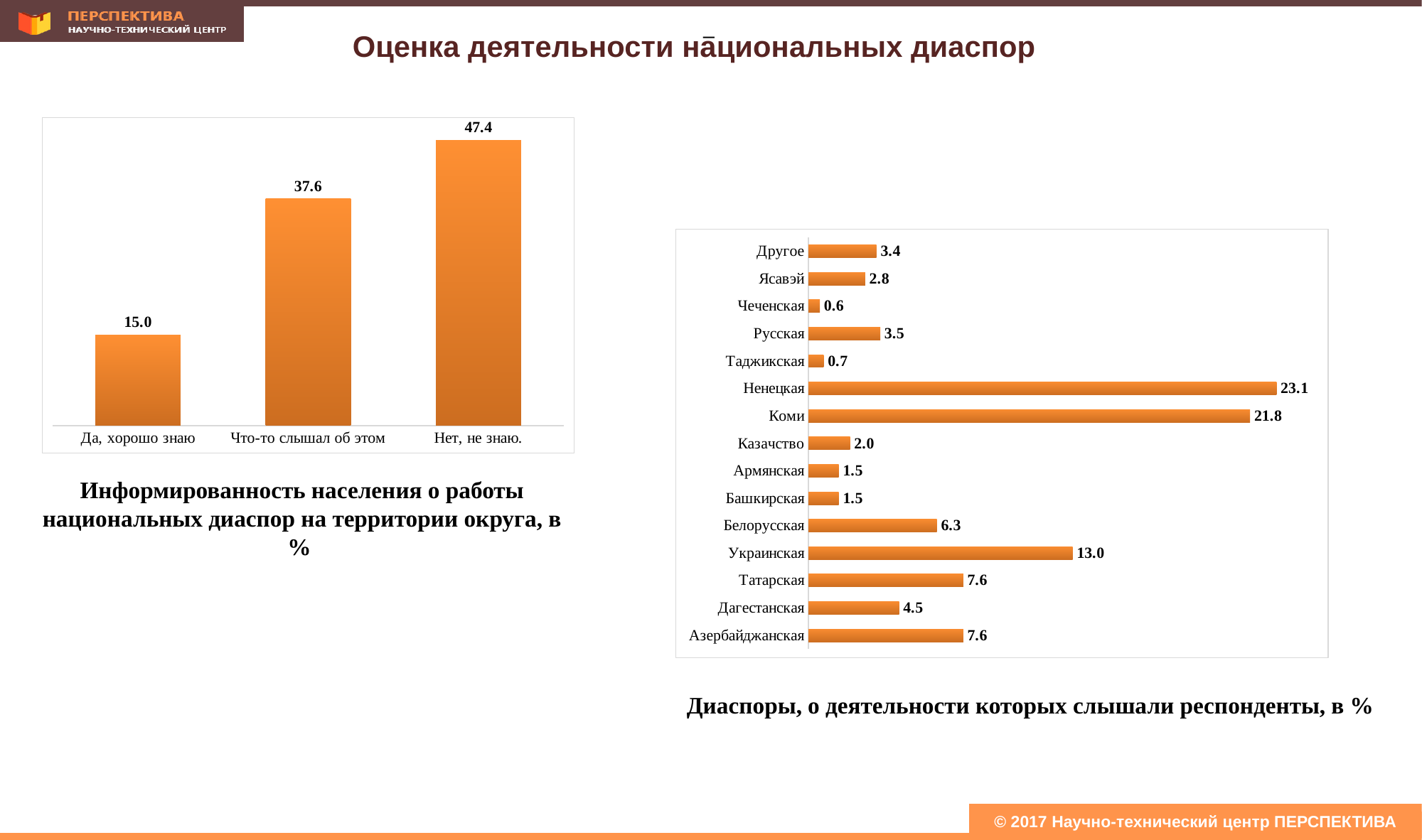

Оценка деятельности национальных диаспор

–

### Chart

| Category |  |
|---|---|
| Да, хорошо знаю | 15.037593984962406 |
| Что-то слышал об этом | 37.59398496240601 |
| Нет, не знаю. | 47.36842105263158 |

### Chart

| Category |  |
|---|---|
| Азербайджанская | 7.635009310986964 |
| Дагестанская | 4.4692737430167595 |
| Татарская | 7.635009310986964 |
| Украинская | 13.035381750465548 |
| Белорусская | 6.33147113594041 |
| Башкирская | 1.48975791433892 |
| Армянская | 1.48975791433892 |
| Казачство | 2.0484171322160147 |
| Коми | 21.787709497206706 |
| Ненецкая | 23.09124767225326 |
| Таджикская | 0.74487895716946 |
| Русская | 3.538175046554935 |
| Чеченская | 0.5586592178770949 |
| Ясавэй | 2.793296089385475 |
| Другое | 3.35195530726257 |
Информированность населения о работы национальных диаспор на территории округа, в %
Диаспоры, о деятельности которых слышали респонденты, в %
© 2017 Научно-технический центр ПЕРСПЕКТИВА